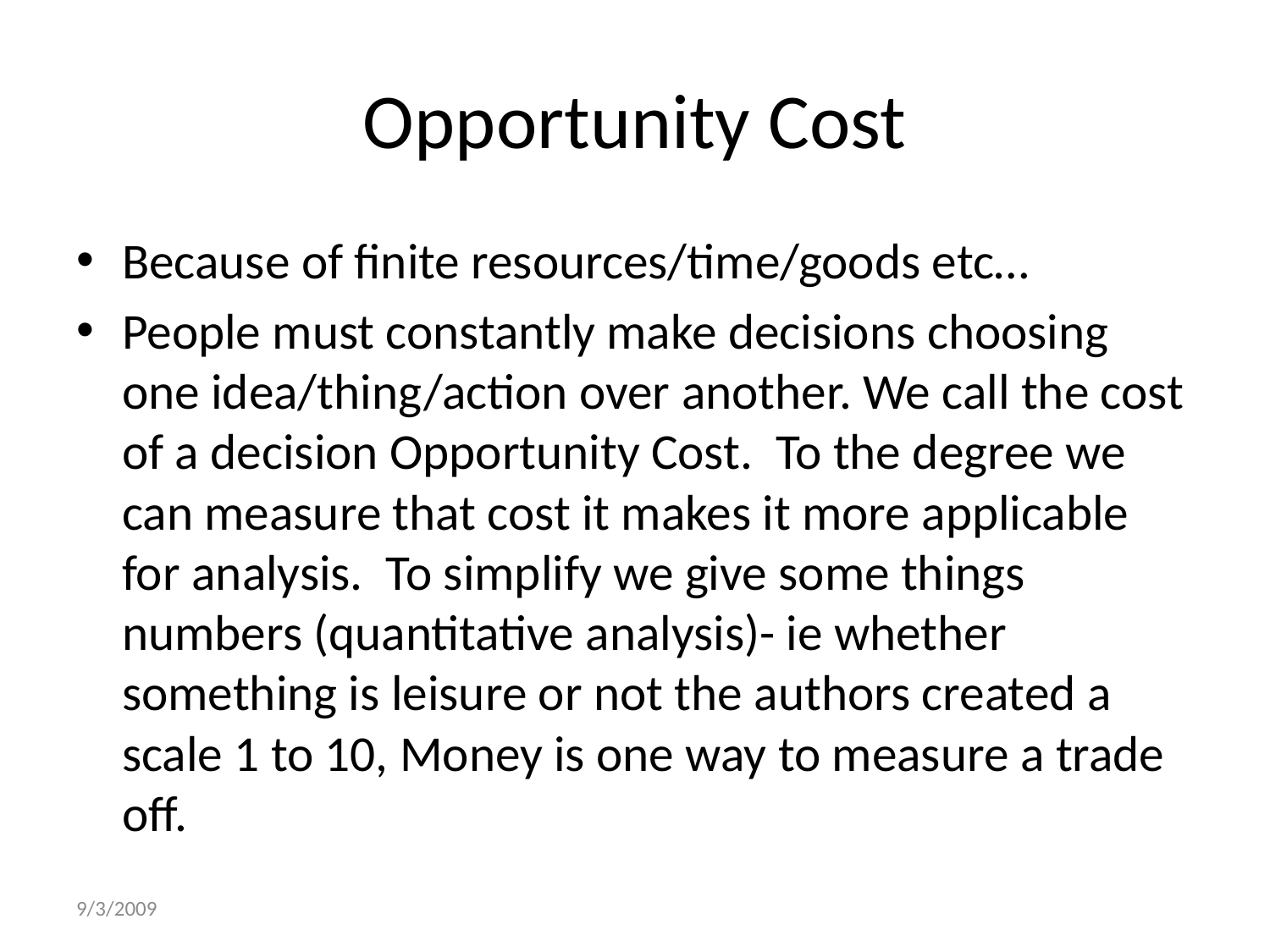

Opportunity Cost
Because of finite resources/time/goods etc…
People must constantly make decisions choosing one idea/thing/action over another. We call the cost of a decision Opportunity Cost.  To the degree we can measure that cost it makes it more applicable for analysis.  To simplify we give some things numbers (quantitative analysis)- ie whether something is leisure or not the authors created a scale 1 to 10, Money is one way to measure a trade off.

9/3/2009